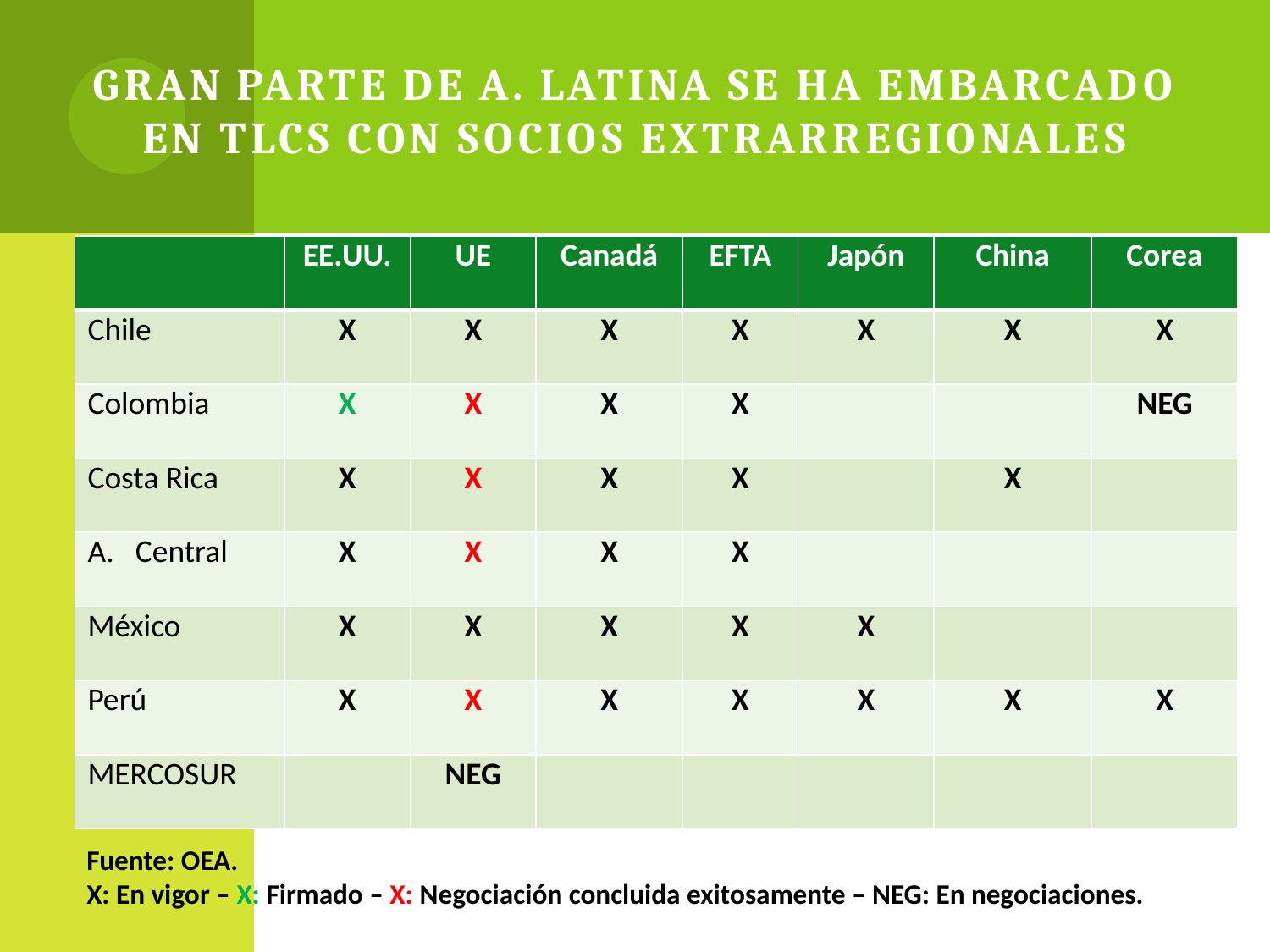

# Gran parte de A. Latina se ha embarcado en TLCs con socios extrarregionales
|  | EE.UU. | UE | Canadá | EFTA | Japón | China | Corea |
| --- | --- | --- | --- | --- | --- | --- | --- |
| Chile | X | X | X | X | X | X | X |
| Colombia | X | X | X | X |  |  | NEG |
| Costa Rica | X | X | X | X |  | X |  |
| Central | X | X | X | X |  |  |  |
| México | X | X | X | X | X |  |  |
| Perú | X | X | X | X | X | X | X |
| MERCOSUR |  | NEG |  |  |  |  |  |
Fuente: OEA.
X: En vigor – X: Firmado – X: Negociación concluida exitosamente – NEG: En negociaciones.